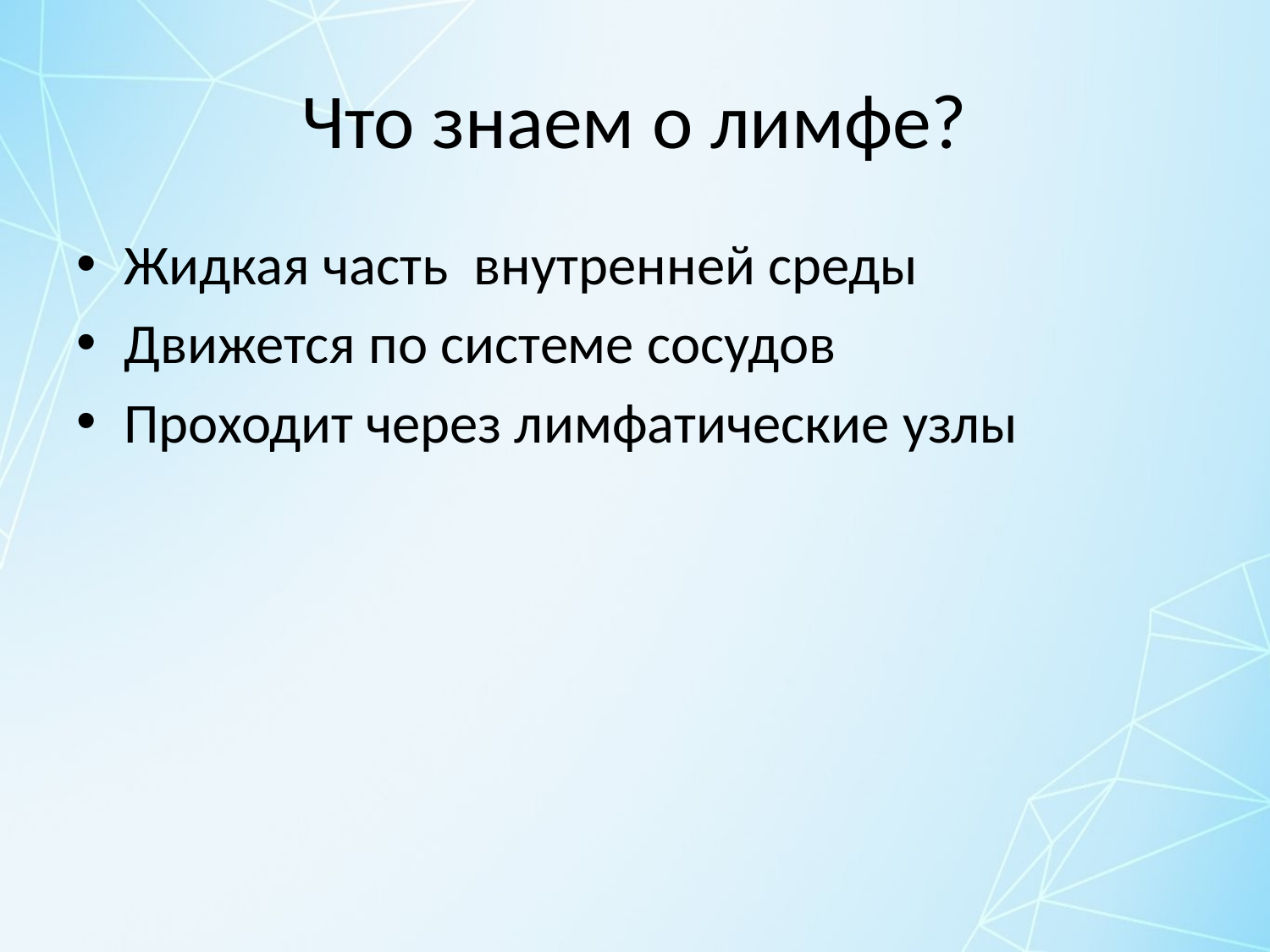

# Что знаем о лимфе?
Жидкая часть  внутренней среды
Движется по системе сосудов
Проходит через лимфатические узлы